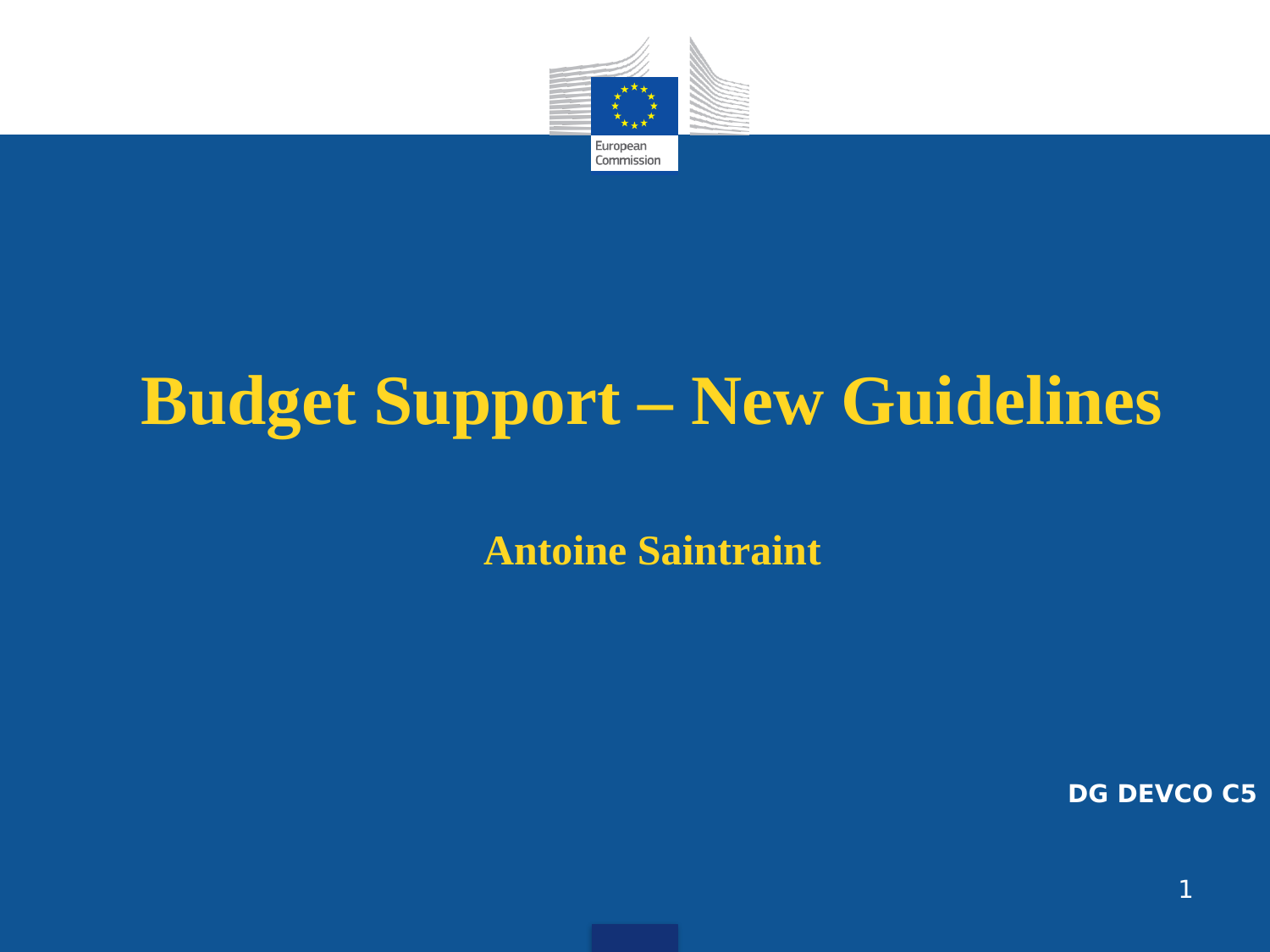

# Budget Support – New Guidelines Antoine Saintraint

DG DEVCO C5
1